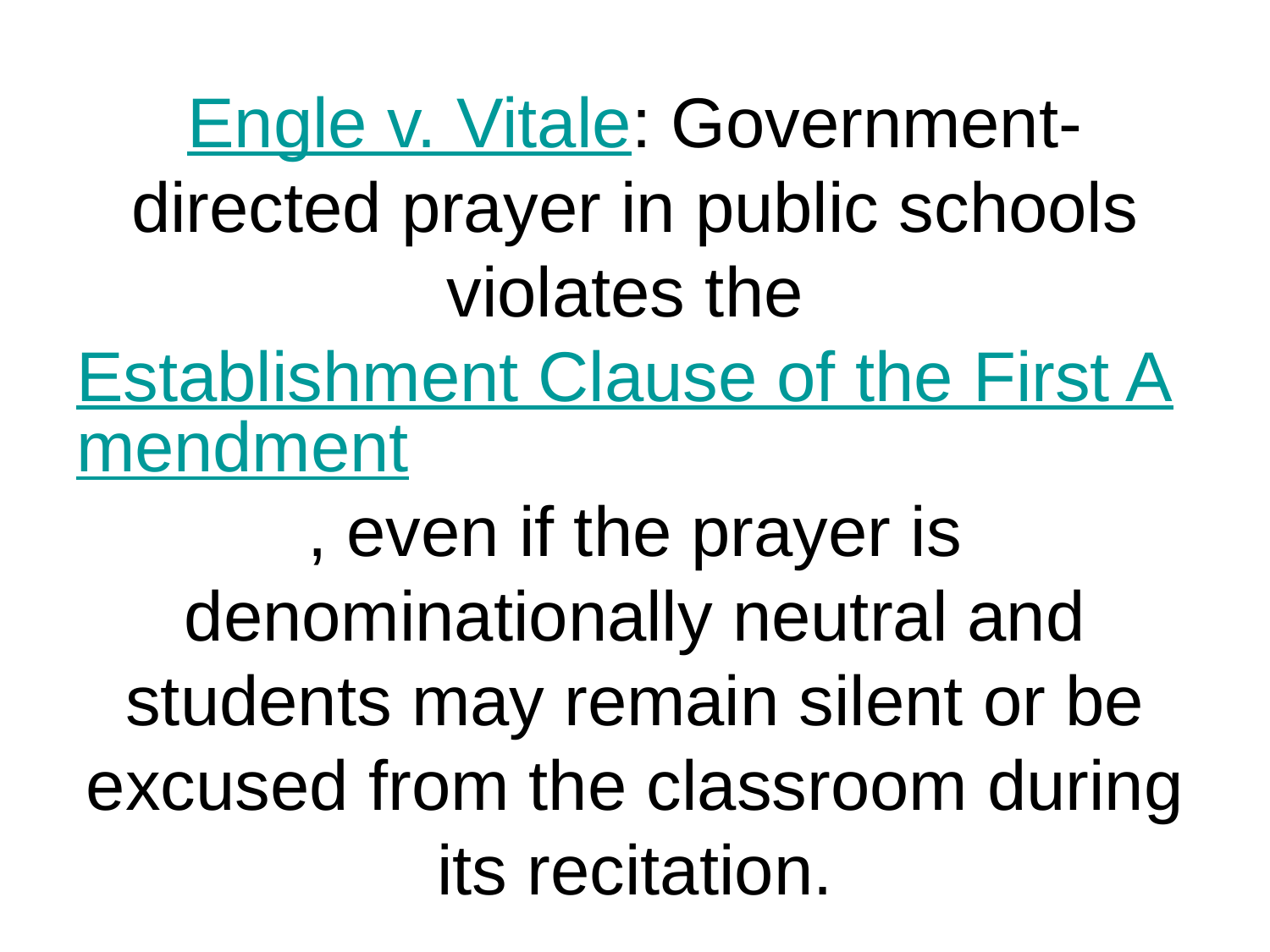

# Engle v. Vitale: Government-directed prayer in public schools violates the Establishment Clause of the First Amendment, even if the prayer is denominationally neutral and students may remain silent or be excused from the classroom during its recitation.